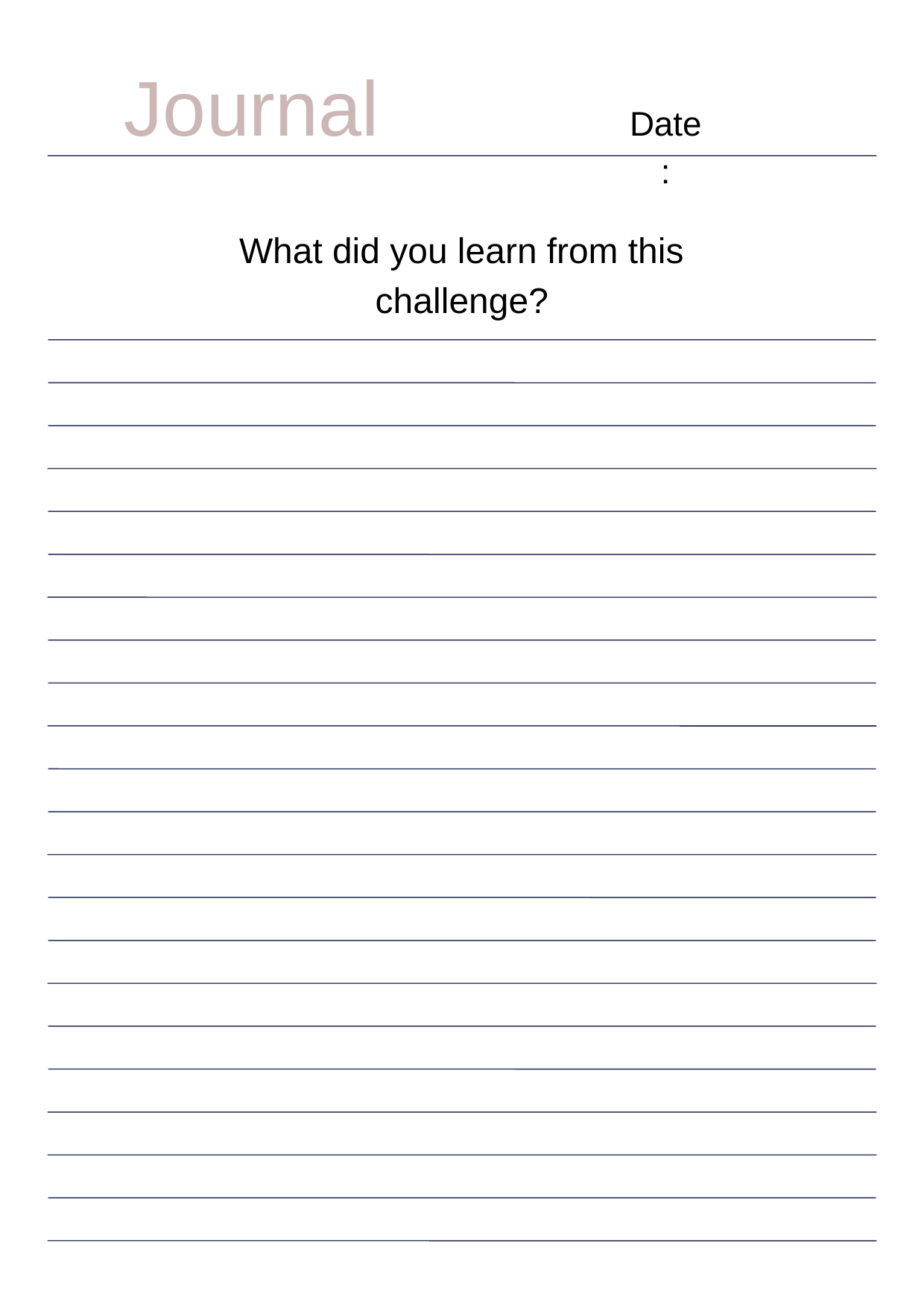

Journal
Date:

What did you learn from this challenge?